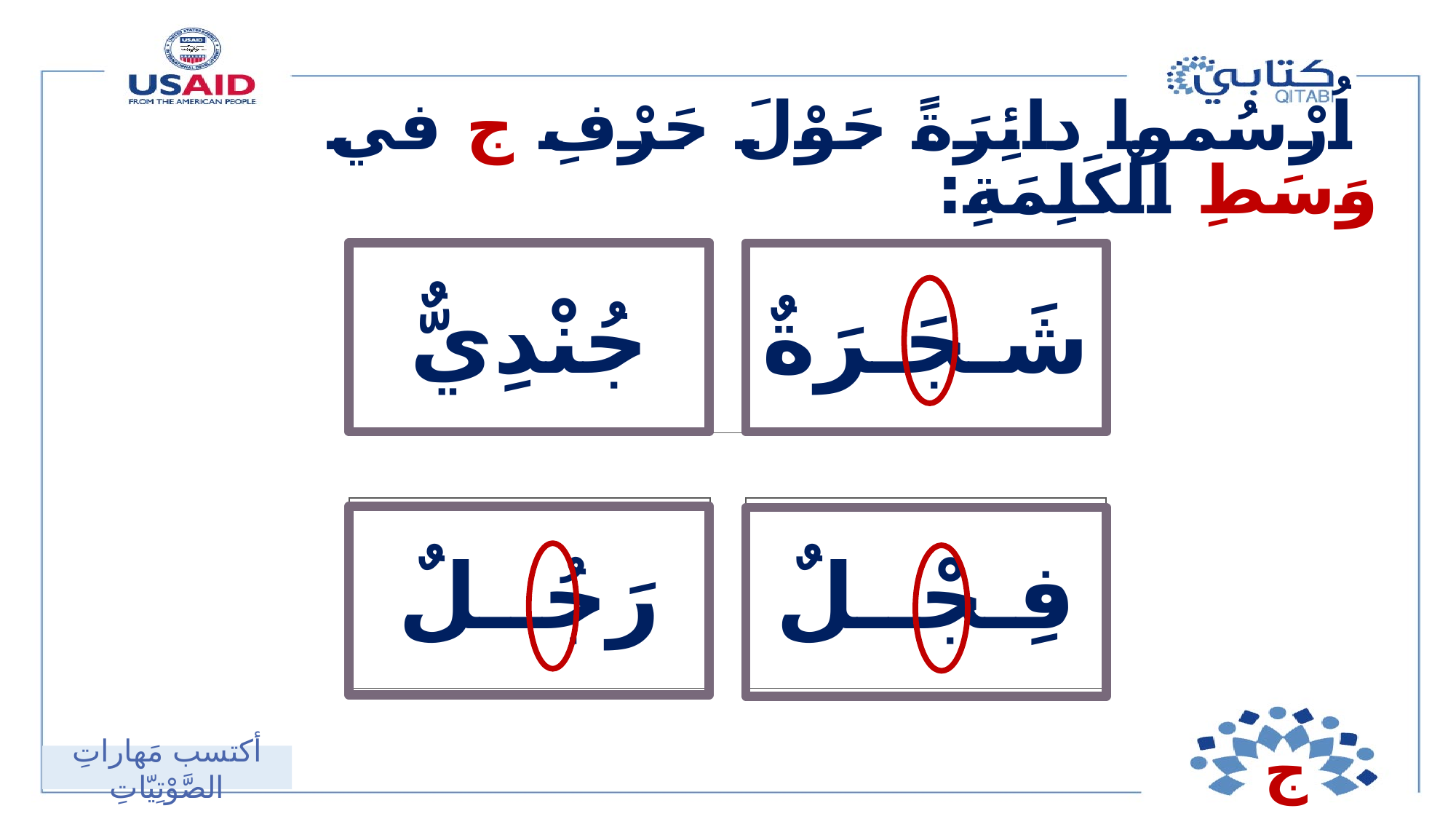

اُرْسُموا دائِرَةً حَوْلَ حَرْفِ ج في وَسَطِ الْكَلِمَةِ:

| جُنْدِيٌّ |  | شَـجَـرَةٌ |
| --- | --- | --- |
|  |  |  |
| رَجُــلٌ |  | فِـجْــلٌ |

ج
أكتسب مَهاراتِ الصَّوْتِيّاتِ